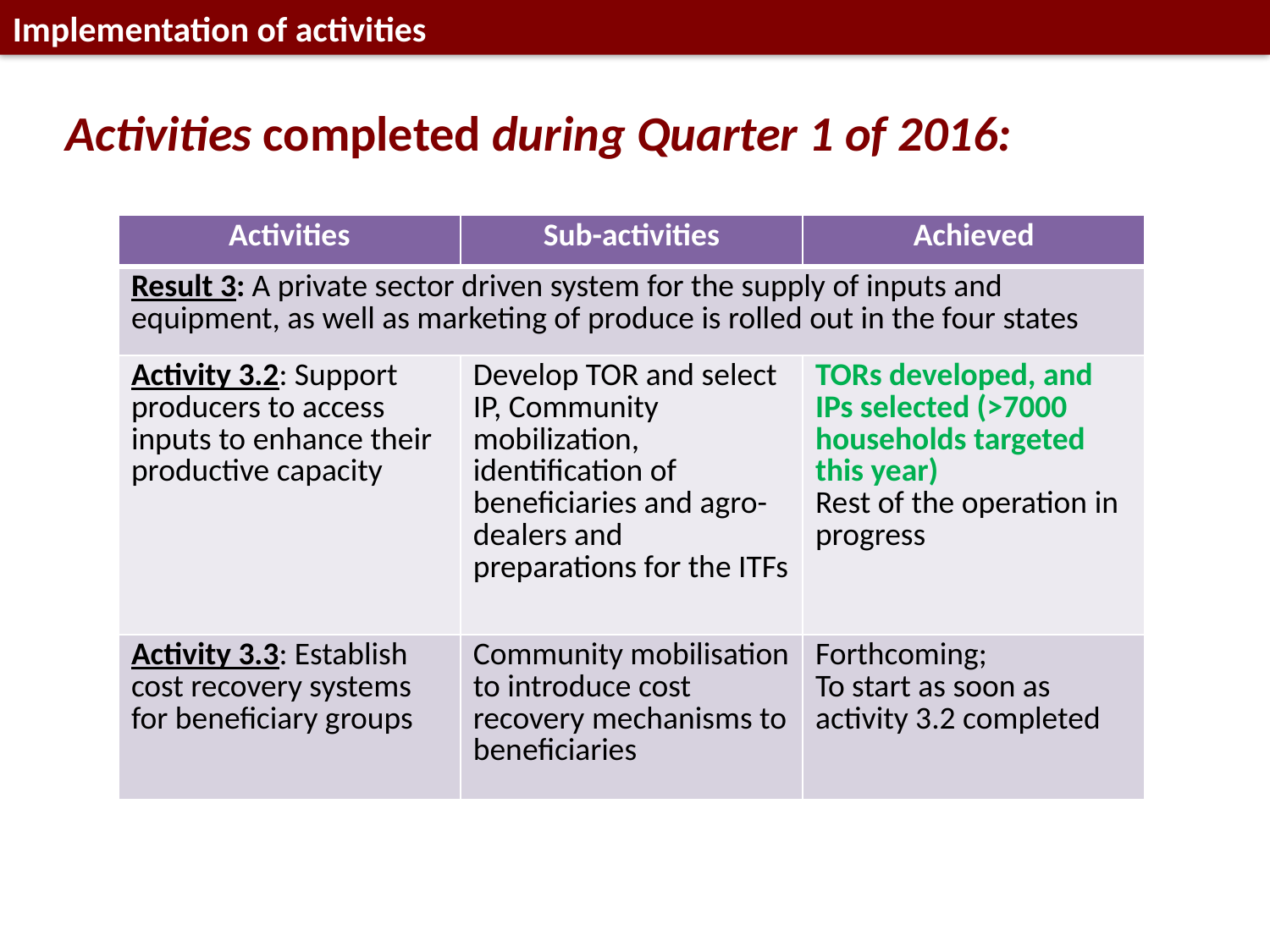

Implementation of activities
Activities completed during Quarter 1 of 2016:
| Activities | Sub-activities | Achieved |
| --- | --- | --- |
| Result 3: A private sector driven system for the supply of inputs and equipment, as well as marketing of produce is rolled out in the four states |  |  |
| Activity 3.2: Support producers to access inputs to enhance their productive capacity | Develop TOR and select IP, Community mobilization, identification of beneficiaries and agro-dealers and preparations for the ITFs | TORs developed, and IPs selected (>7000 households targeted this year) Rest of the operation in progress |
| Activity 3.3: Establish cost recovery systems for beneficiary groups | Community mobilisation to introduce cost recovery mechanisms to beneficiaries | Forthcoming; To start as soon as activity 3.2 completed |